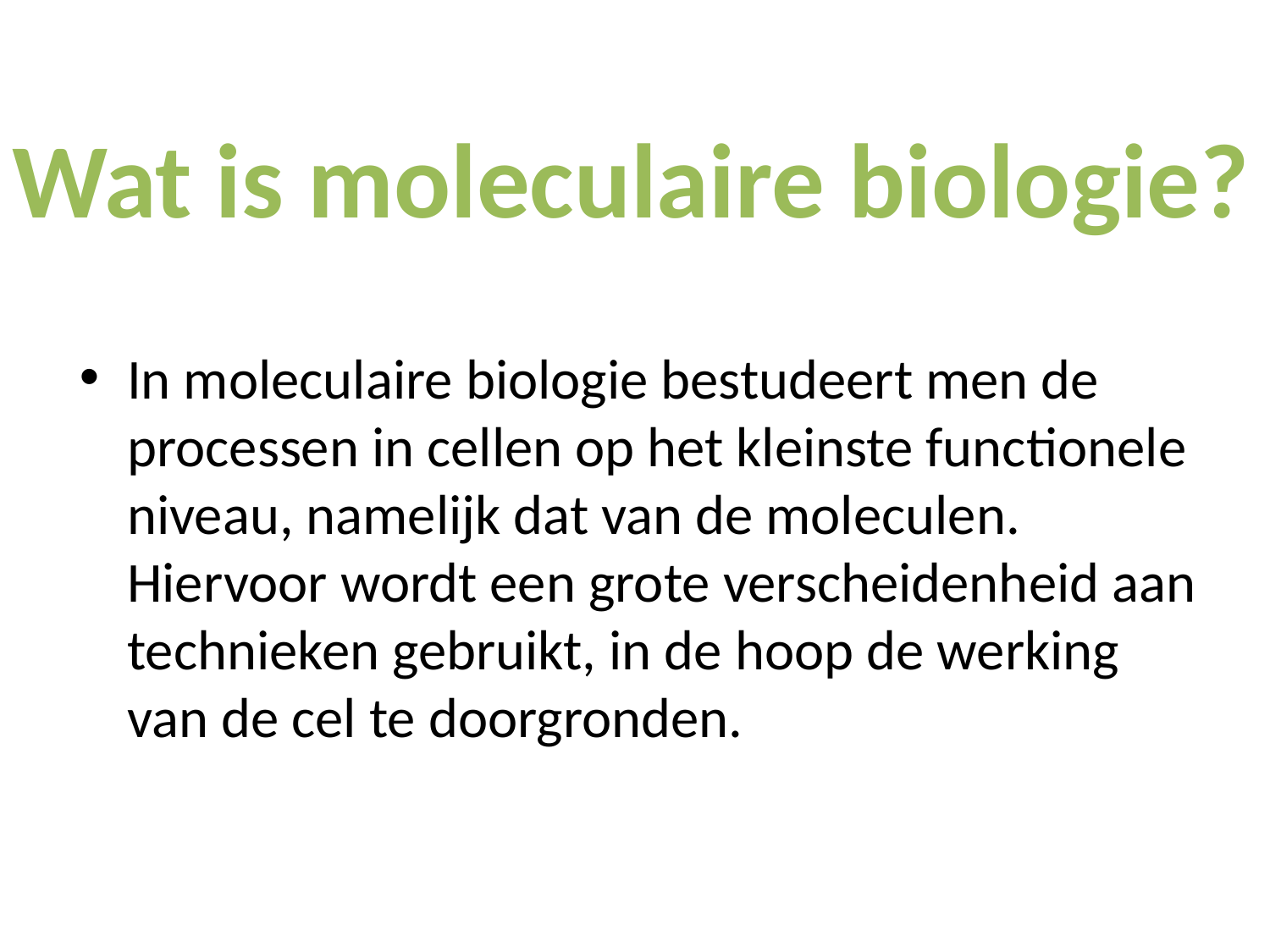

Wat is moleculaire biologie?
In moleculaire biologie bestudeert men de processen in cellen op het kleinste functionele niveau, namelijk dat van de moleculen. Hiervoor wordt een grote verscheidenheid aan technieken gebruikt, in de hoop de werking van de cel te doorgronden.